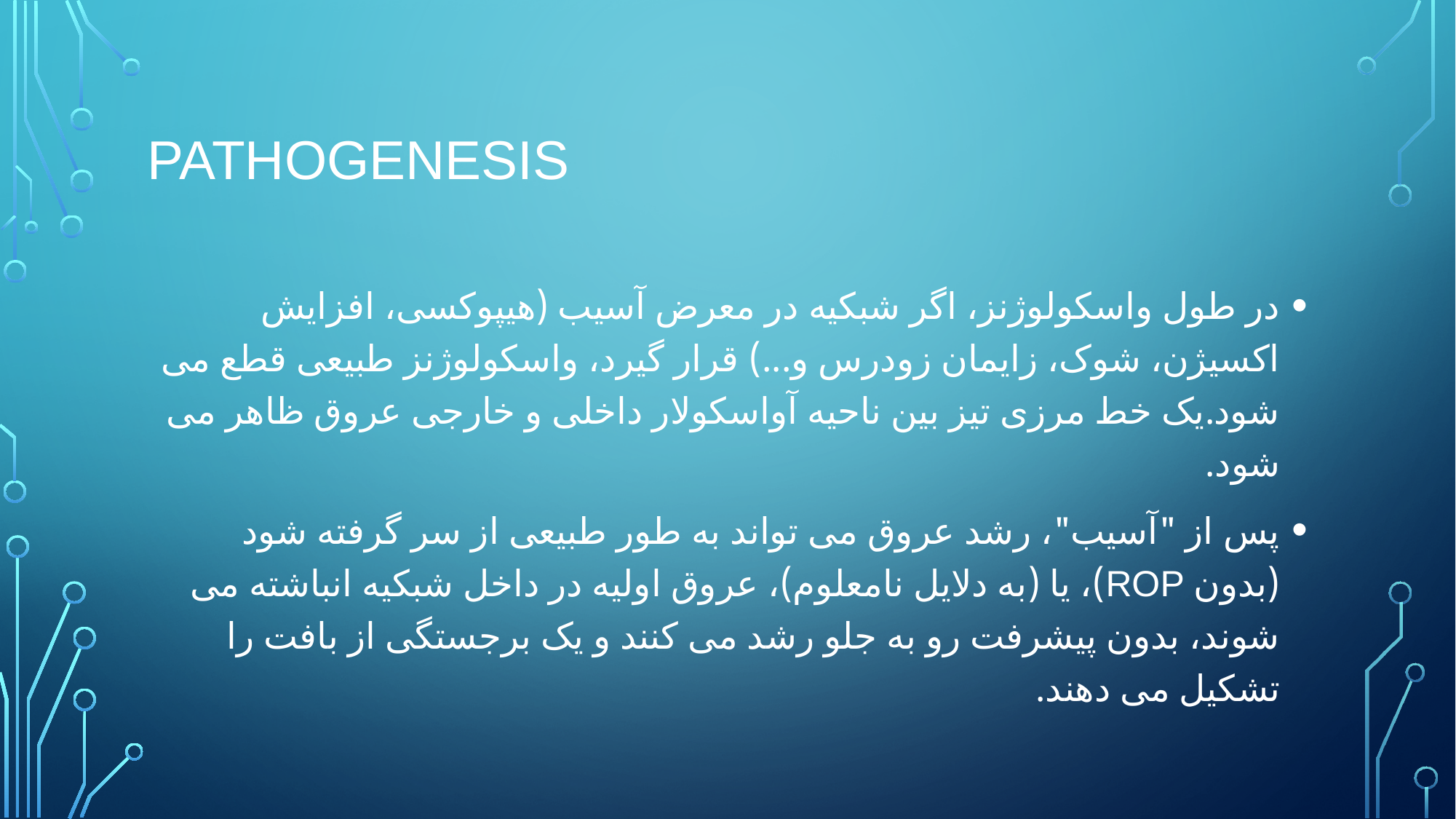

# Pathogenesis
در طول واسکولوژنز، اگر شبکیه در معرض آسیب (هیپوکسی، افزایش اکسیژن، شوک، زایمان زودرس و...) قرار گیرد، واسکولوژنز طبیعی قطع می شود.یک خط مرزی تیز بین ناحیه آواسکولار داخلی و خارجی عروق ظاهر می شود.
پس از "آسیب"، رشد عروق می تواند به طور طبیعی از سر گرفته شود (بدون ROP)، یا (به دلایل نامعلوم)، عروق اولیه در داخل شبکیه انباشته می شوند، بدون پیشرفت رو به جلو رشد می کنند و یک برجستگی از بافت را تشکیل می دهند.